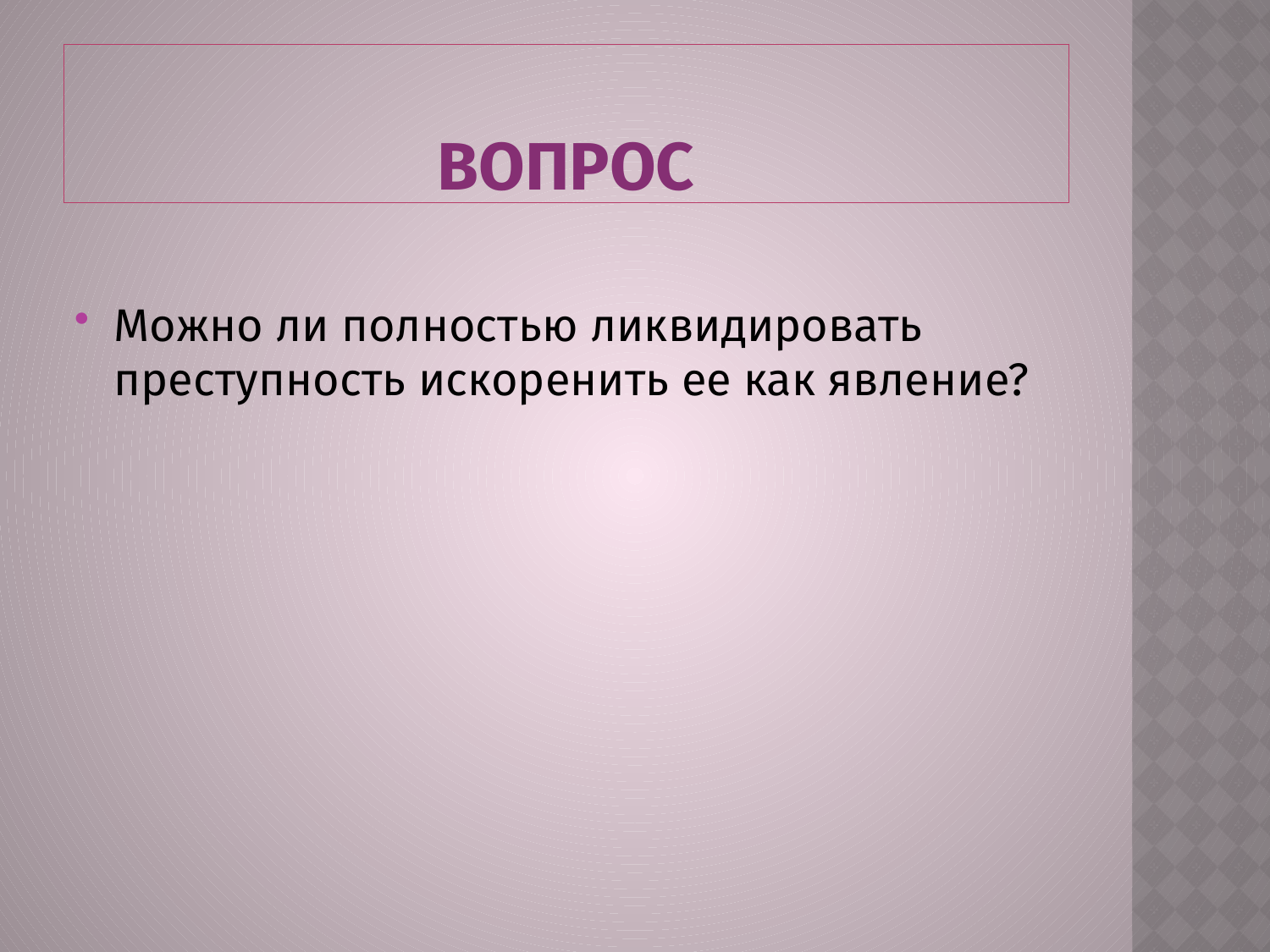

# Вопрос

Можно ли полностью ликвидировать преступность искоренить ее как явление?